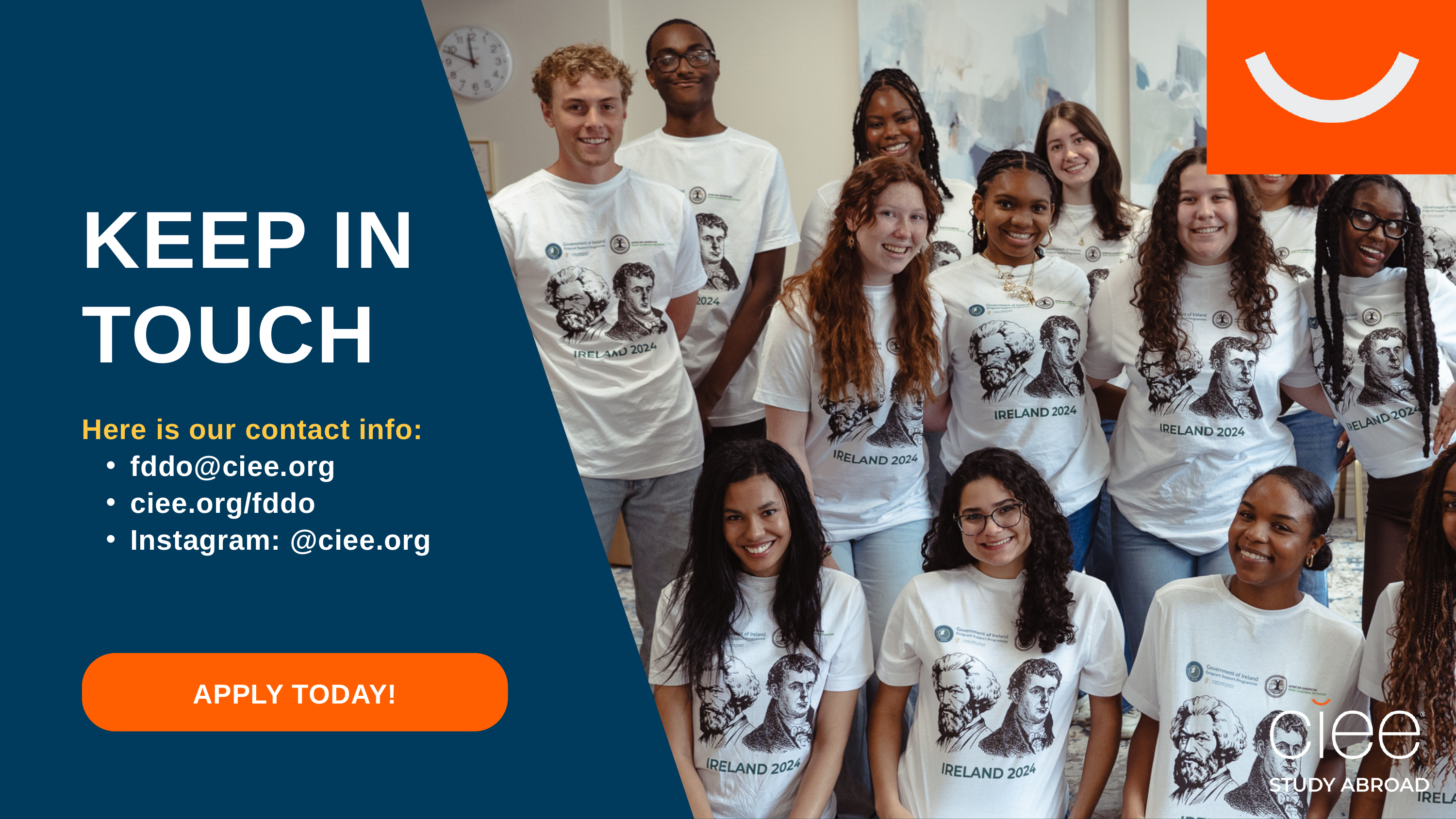

KEEP IN TOUCH
Here is our contact info:
fddo@ciee.org
ciee.org/fddo
Instagram: @ciee.org

APPLY TODAY!